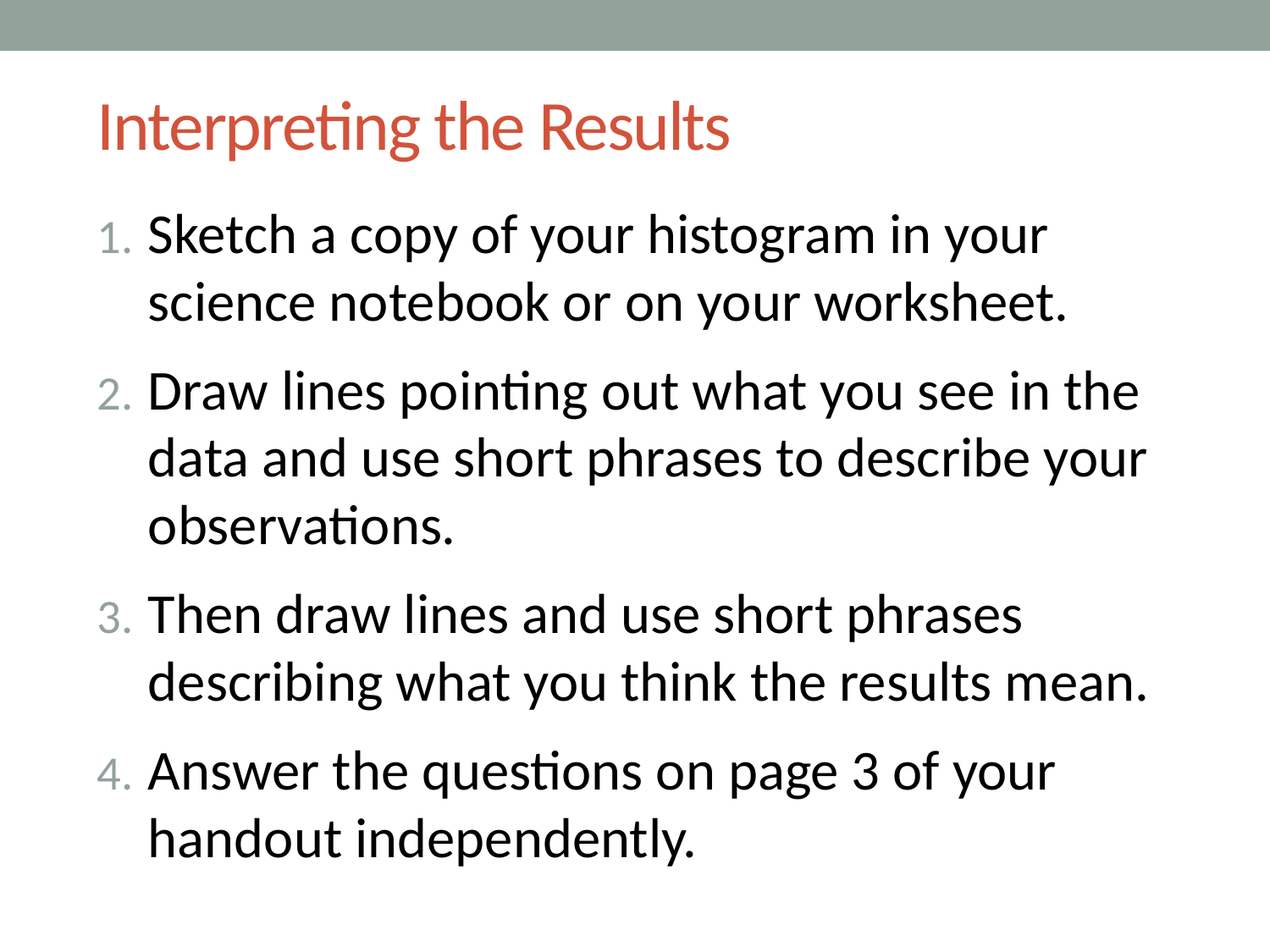

# Interpreting the Results
Sketch a copy of your histogram in your science notebook or on your worksheet.
Draw lines pointing out what you see in the data and use short phrases to describe your observations.
Then draw lines and use short phrases describing what you think the results mean.
Answer the questions on page 3 of your handout independently.